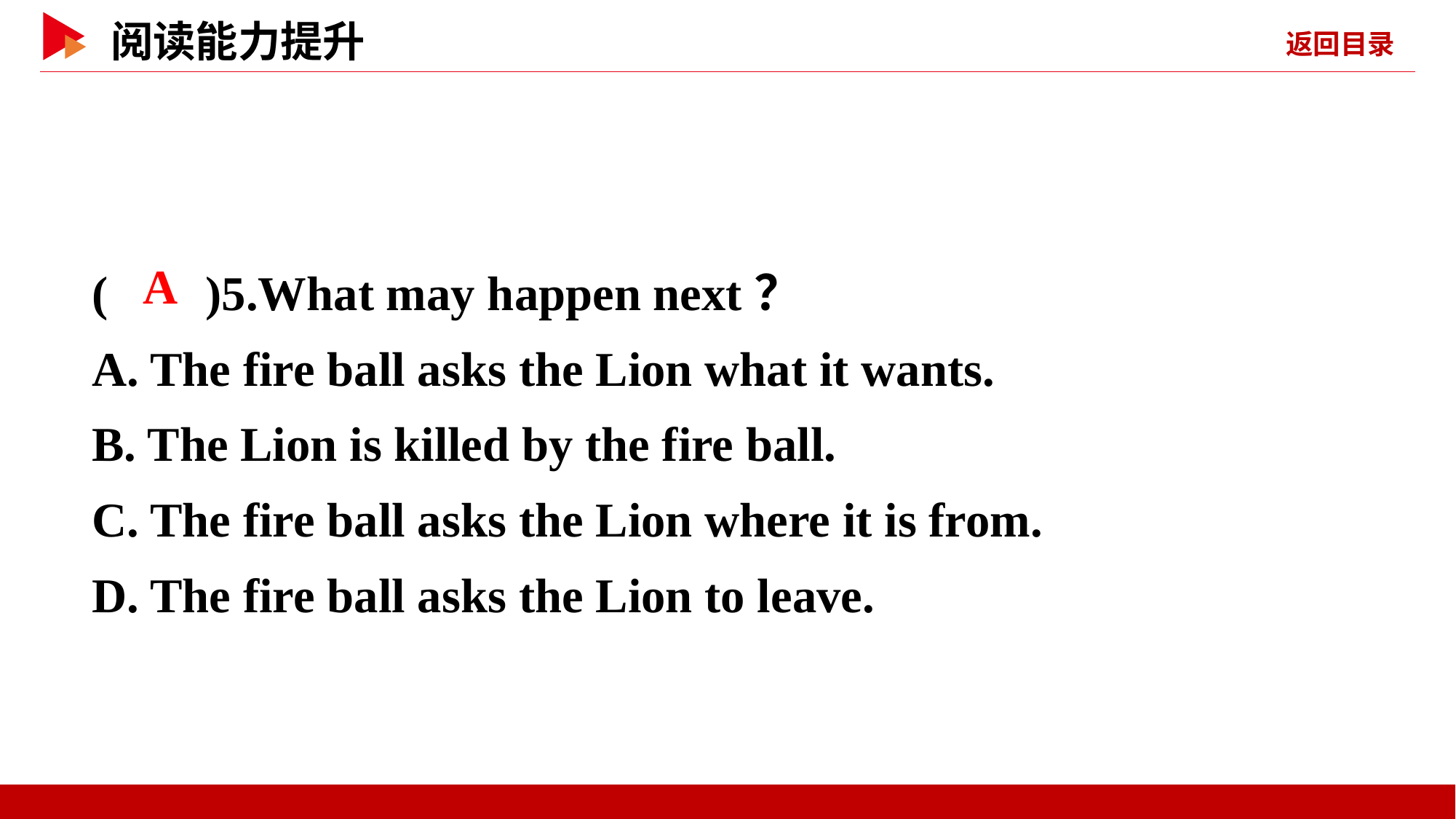

(        )5.What may happen next？
A. The fire ball asks the Lion what it wants.
B. The Lion is killed by the fire ball.
C. The fire ball asks the Lion where it is from.
D. The fire ball asks the Lion to leave.
   A